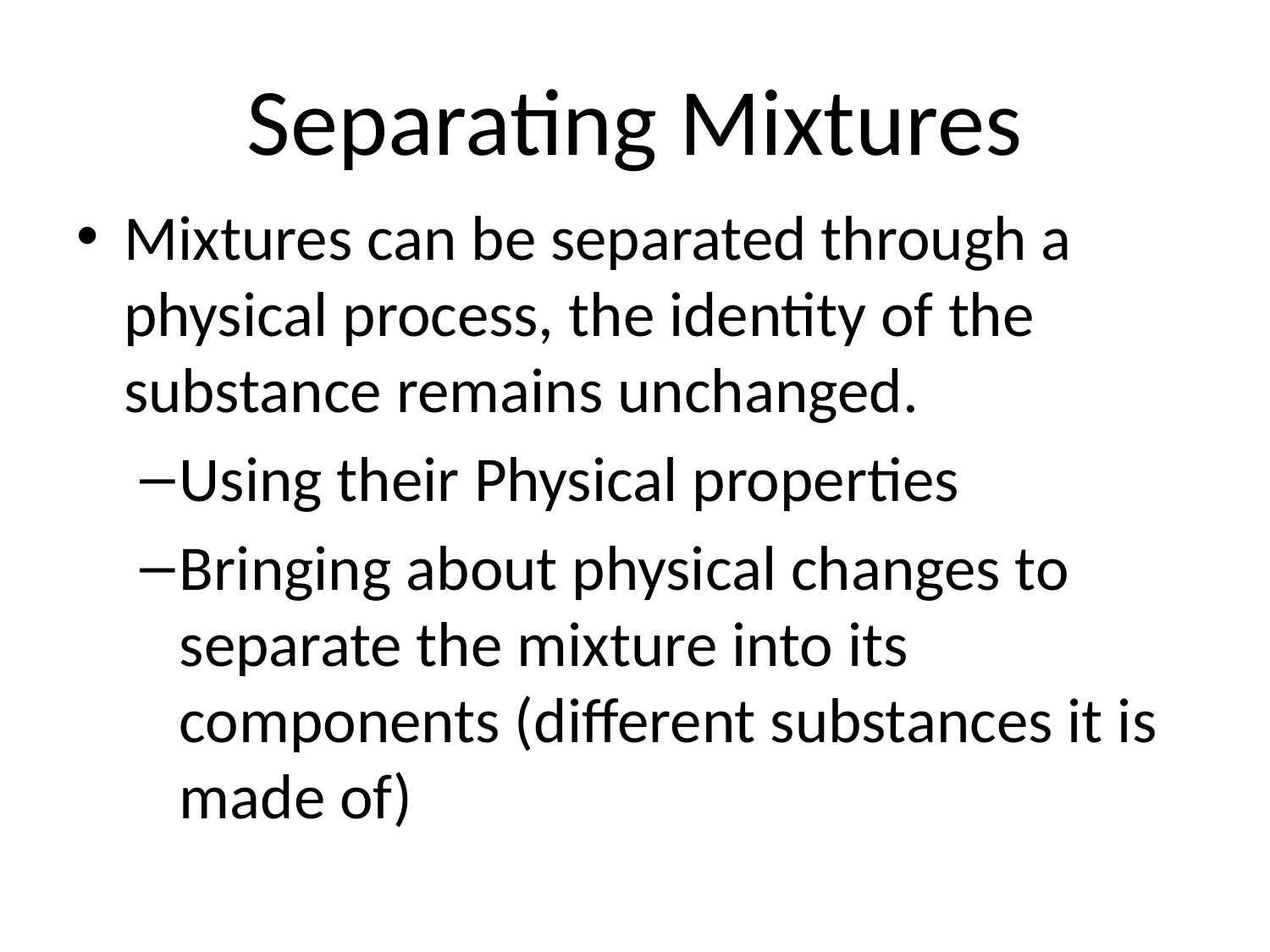

# Separating Mixtures
Mixtures can be separated through a physical process, the identity of the substance remains unchanged.
Using their Physical properties
Bringing about physical changes to separate the mixture into its components (different substances it is made of)